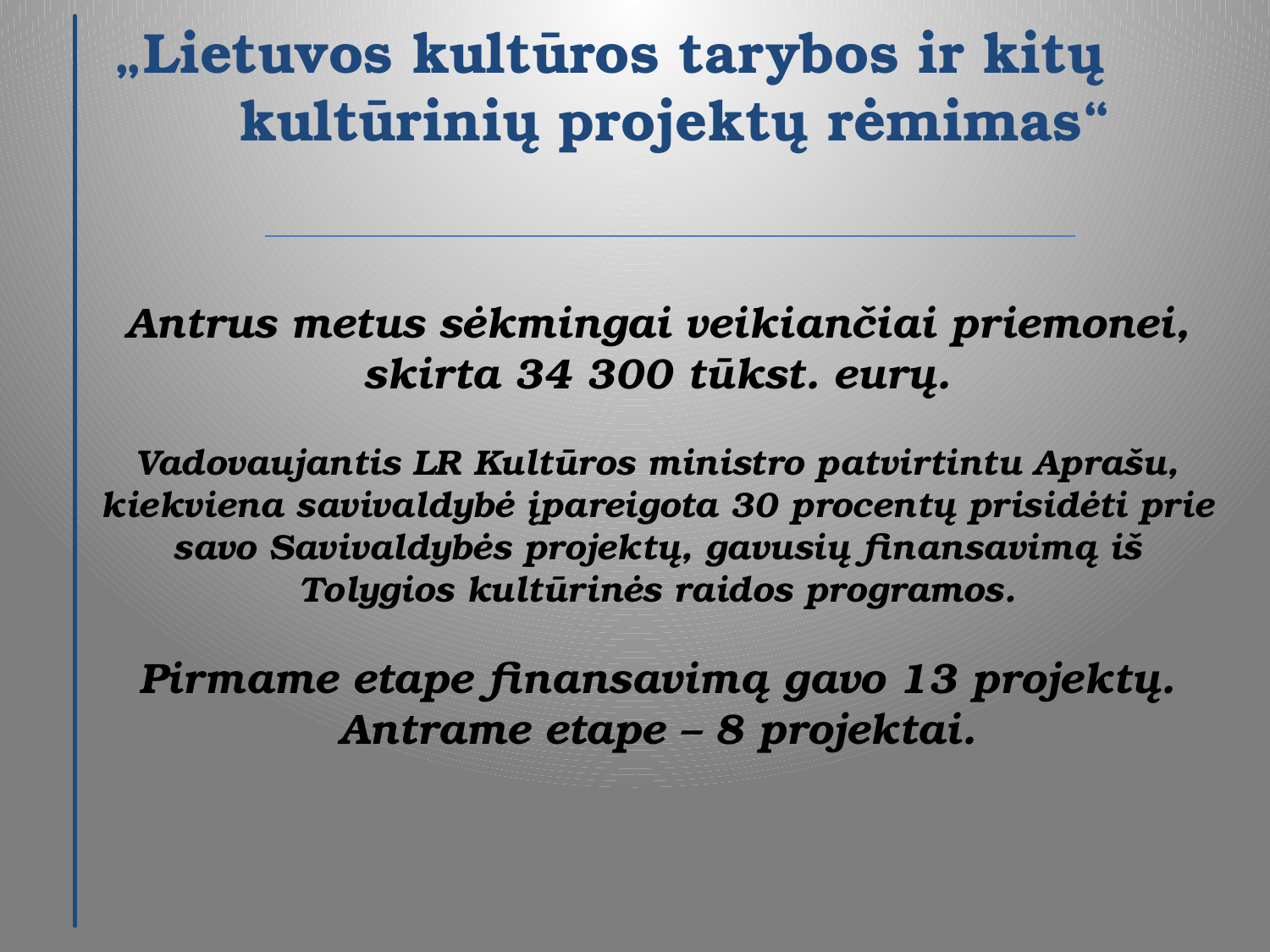

# „Lietuvos kultūros tarybos ir kitų kultūrinių projektų rėmimas“ Antrus metus sėkmingai veikiančiai priemonei, skirta 34 300 tūkst. eurų. Vadovaujantis LR Kultūros ministro patvirtintu Aprašu, kiekviena savivaldybė įpareigota 30 procentų prisidėti prie savo Savivaldybės projektų, gavusių finansavimą iš Tolygios kultūrinės raidos programos. Pirmame etape finansavimą gavo 13 projektų. Antrame etape – 8 projektai.